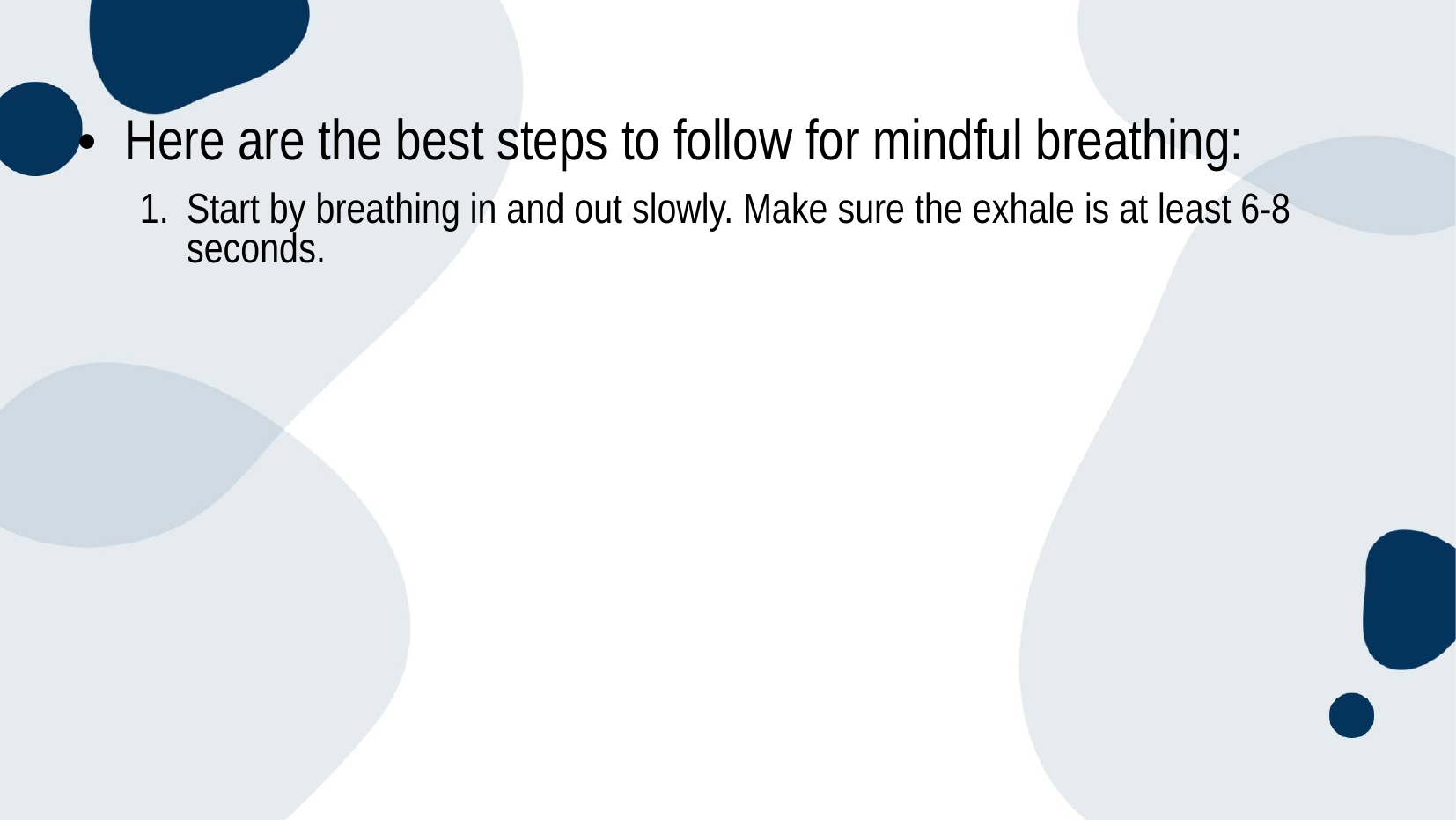

Here are the best steps to follow for mindful breathing:
Start by breathing in and out slowly. Make sure the exhale is at least 6-8 seconds.